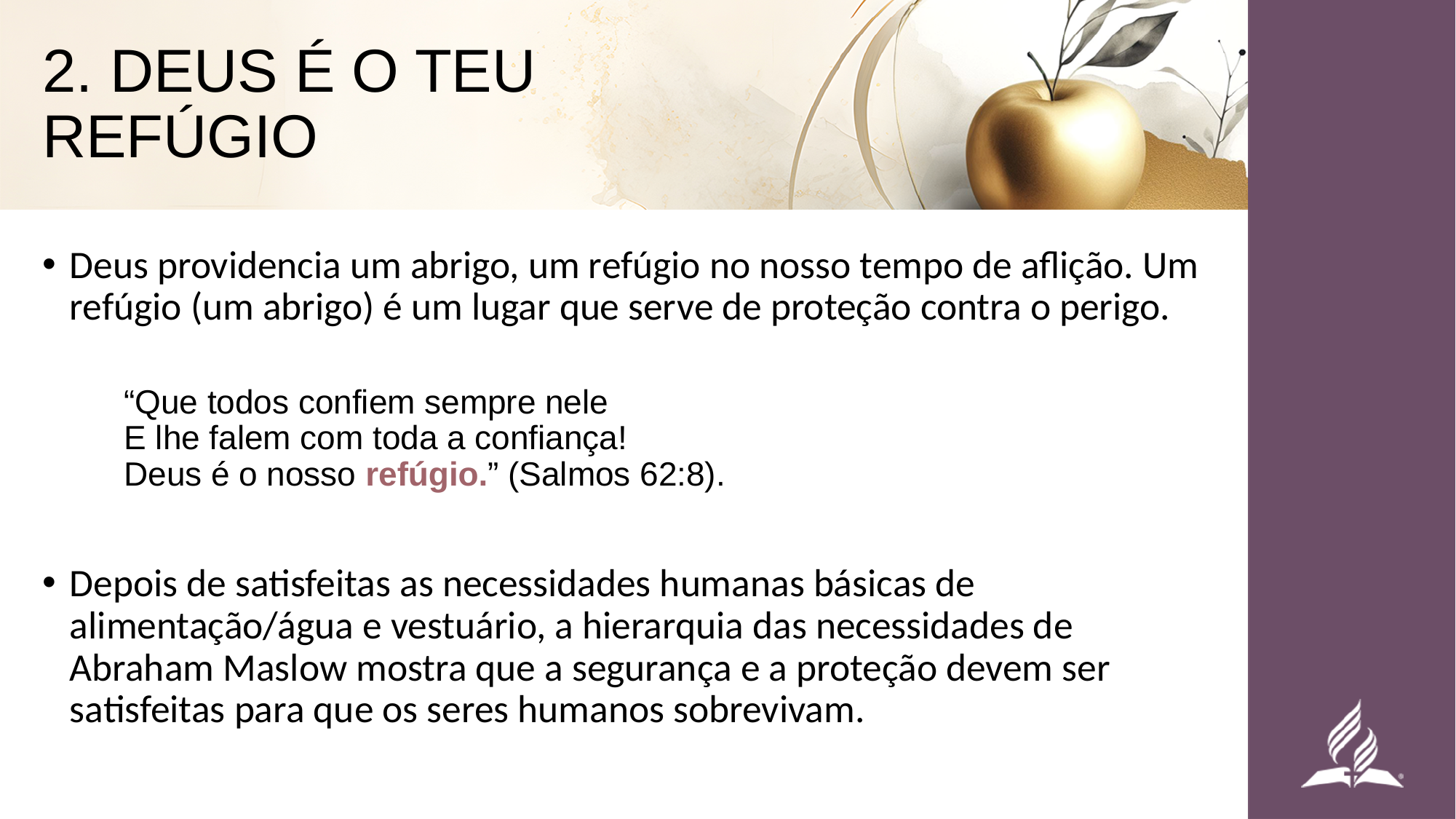

# 2. DEUS É O TEU REFÚGIO
Deus providencia um abrigo, um refúgio no nosso tempo de aflição. Um refúgio (um abrigo) é um lugar que serve de proteção contra o perigo.

“Que todos confiem sempre nele
E lhe falem com toda a confiança!
Deus é o nosso refúgio.” (Salmos 62:8).

Depois de satisfeitas as necessidades humanas básicas de alimentação/água e vestuário, a hierarquia das necessidades de Abraham Maslow mostra que a segurança e a proteção devem ser satisfeitas para que os seres humanos sobrevivam.